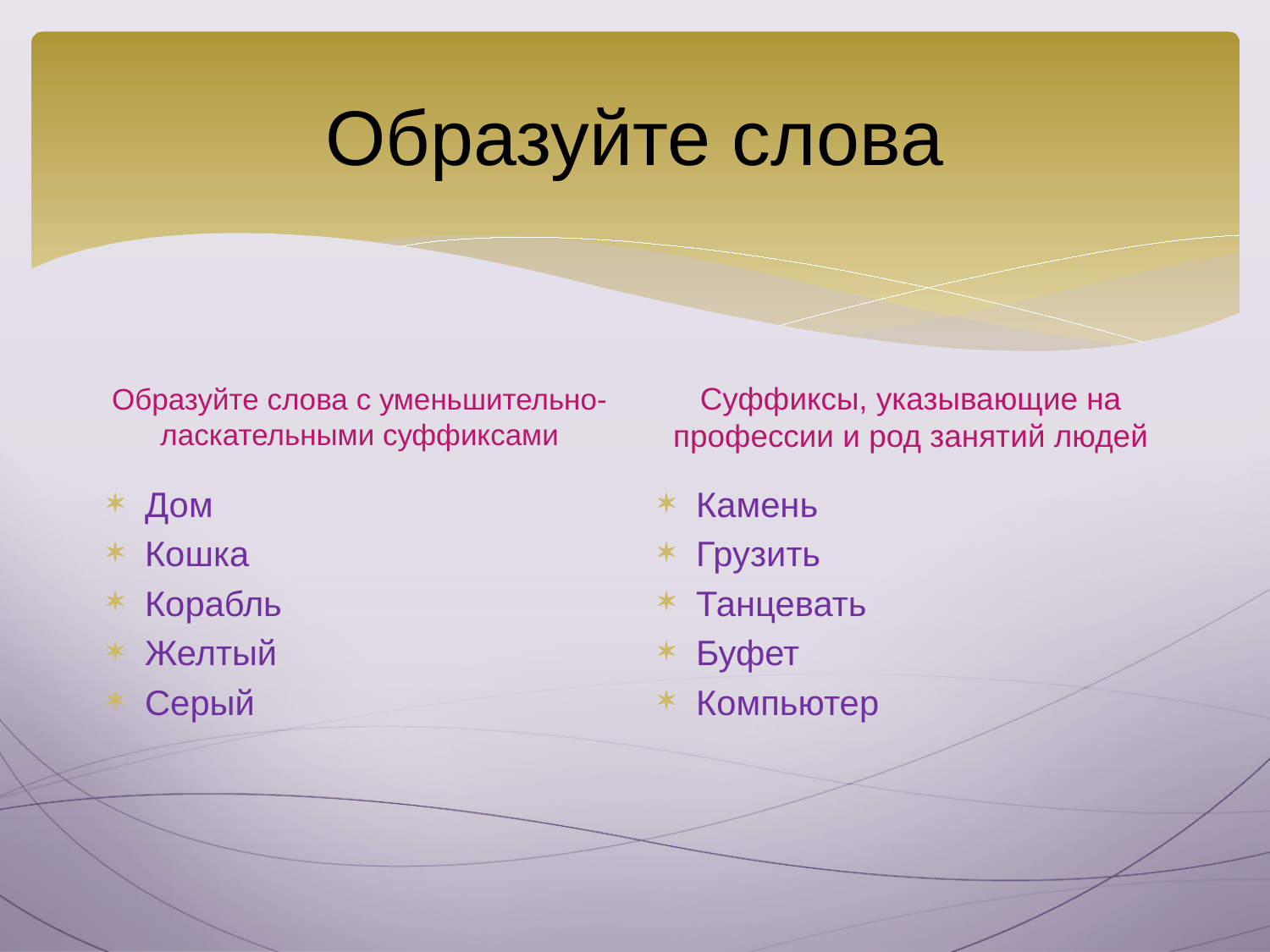

# Образуйте слова
Суффиксы, указывающие на профессии и род занятий людей
Образуйте слова с уменьшительно-ласкательными суффиксами
Дом
Кошка
Корабль
Желтый
Серый

Камень
Грузить
Танцевать
Буфет
Компьютер